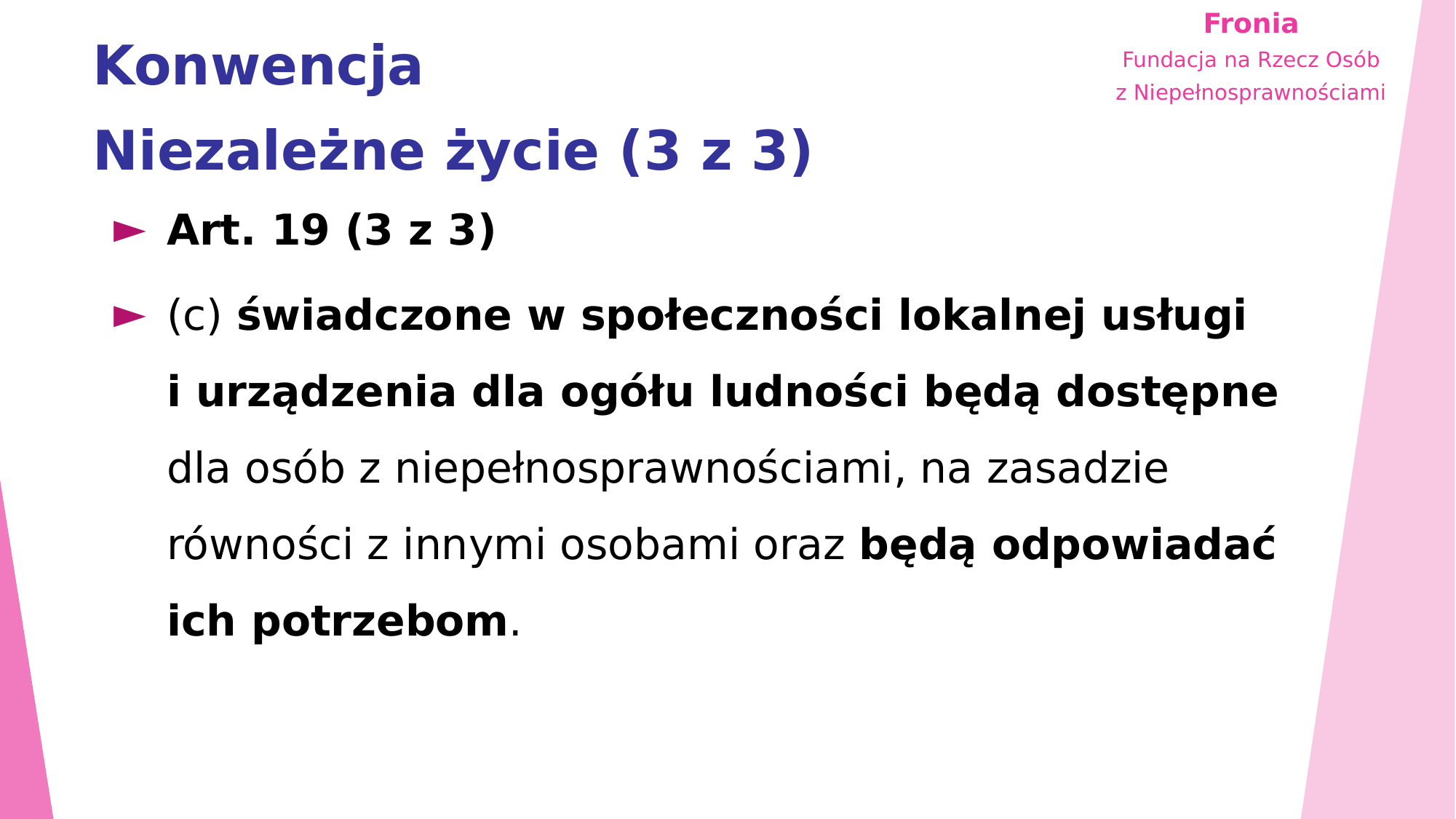

# Konwencja Niezależne życie (3 z 3)
Art. 19 (3 z 3)
(c) świadczone w społeczności lokalnej usługi i urządzenia dla ogółu ludności będą dostępne dla osób z niepełnosprawnościami, na zasadzie równości z innymi osobami oraz będą odpowiadać ich potrzebom.